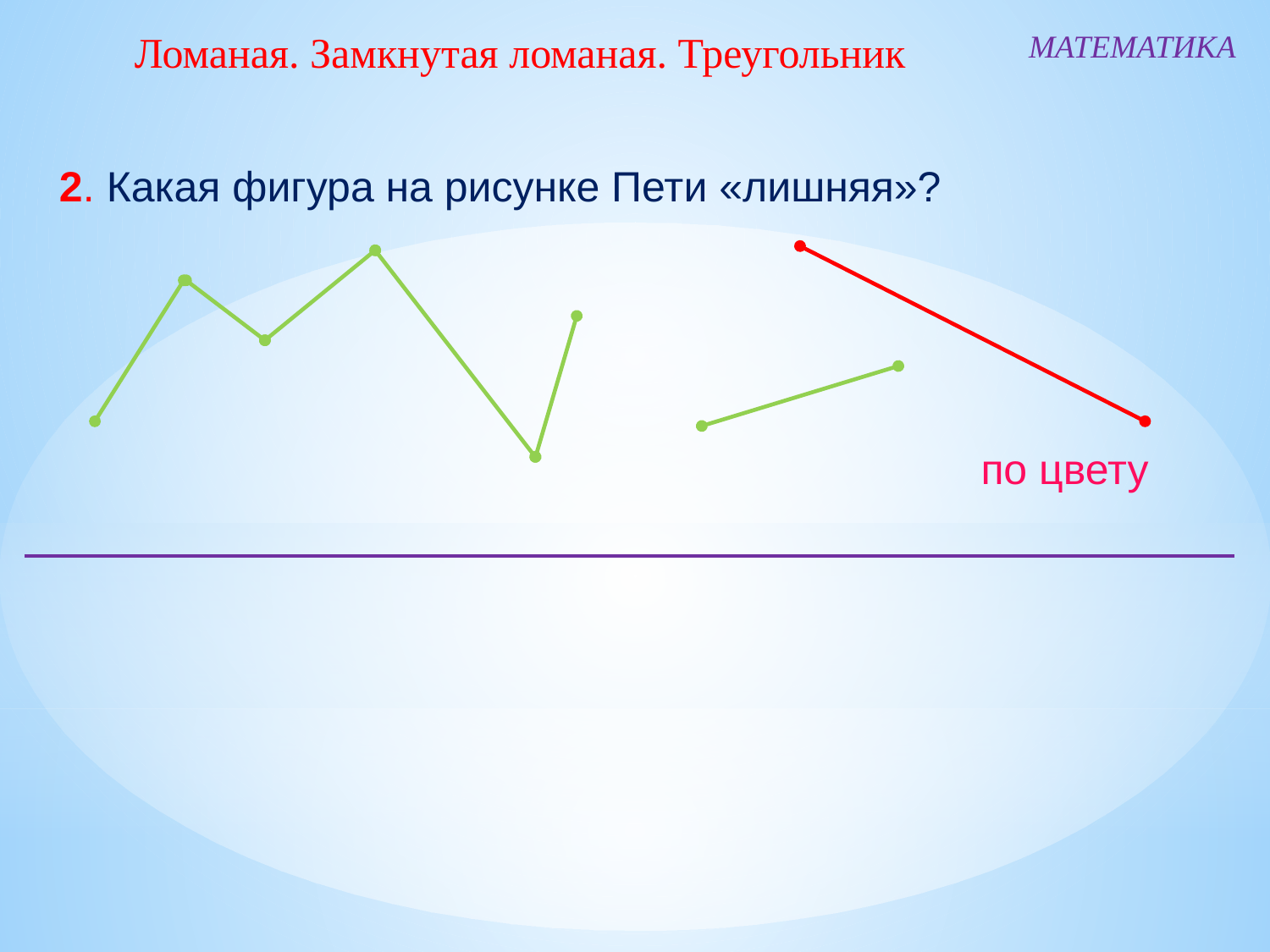

Ломаная. Замкнутая ломаная. Треугольник
МАТЕМАТИКА
2. Какая фигура на рисунке Пети «лишняя»?
по цвету